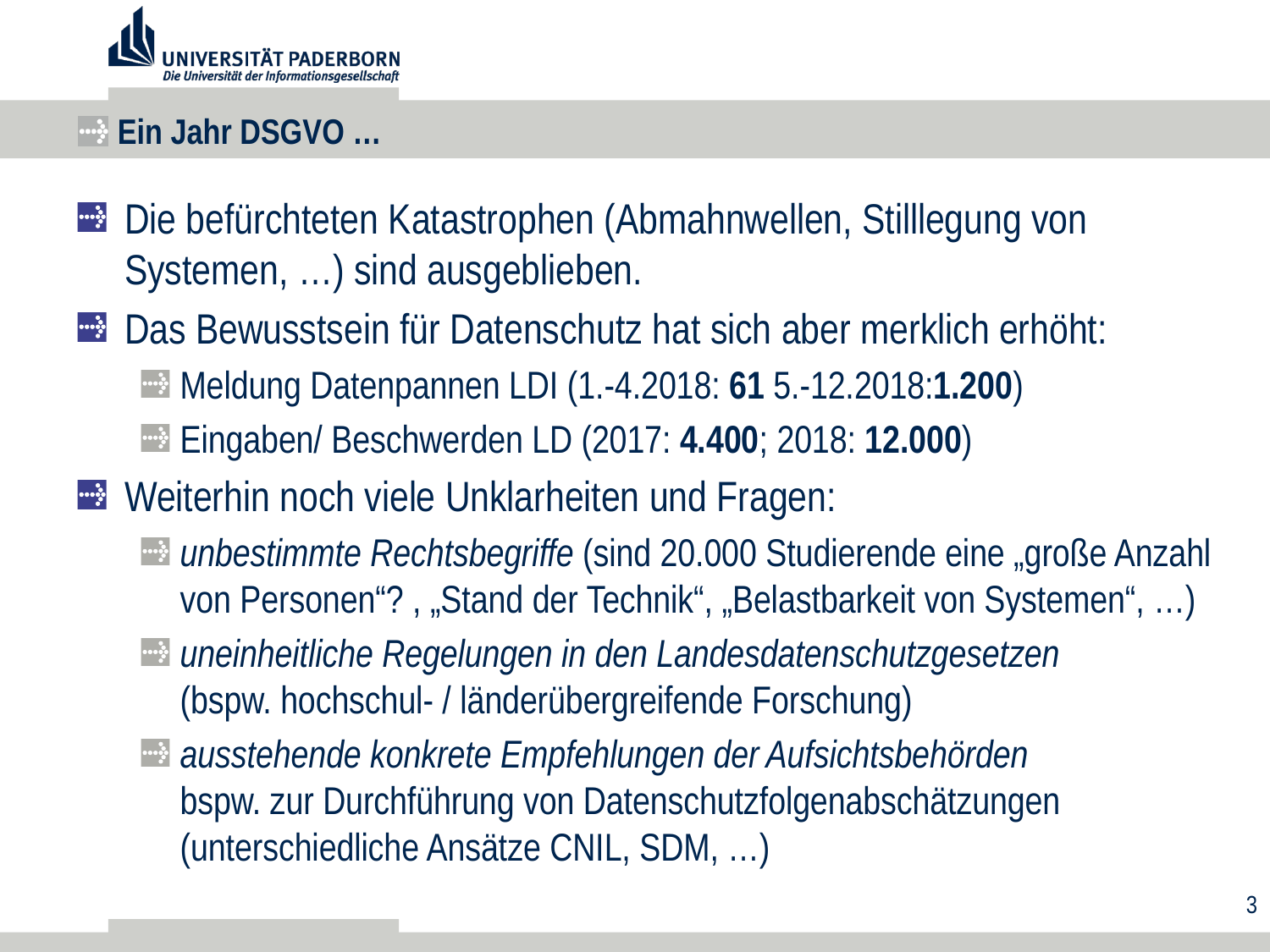

# Ein Jahr DSGVO …
Die befürchteten Katastrophen (Abmahnwellen, Stilllegung von Systemen, …) sind ausgeblieben.
Das Bewusstsein für Datenschutz hat sich aber merklich erhöht:
Meldung Datenpannen LDI (1.-4.2018: 61 5.-12.2018:1.200)
Eingaben/ Beschwerden LD (2017: 4.400; 2018: 12.000)
Weiterhin noch viele Unklarheiten und Fragen:
unbestimmte Rechtsbegriffe (sind 20.000 Studierende eine „große Anzahl von Personen“? , „Stand der Technik“, „Belastbarkeit von Systemen“, …)
uneinheitliche Regelungen in den Landesdatenschutzgesetzen
(bspw. hochschul- / länderübergreifende Forschung)
ausstehende konkrete Empfehlungen der Aufsichtsbehörden
bspw. zur Durchführung von Datenschutzfolgenabschätzungen (unterschiedliche Ansätze CNIL, SDM, …)

3